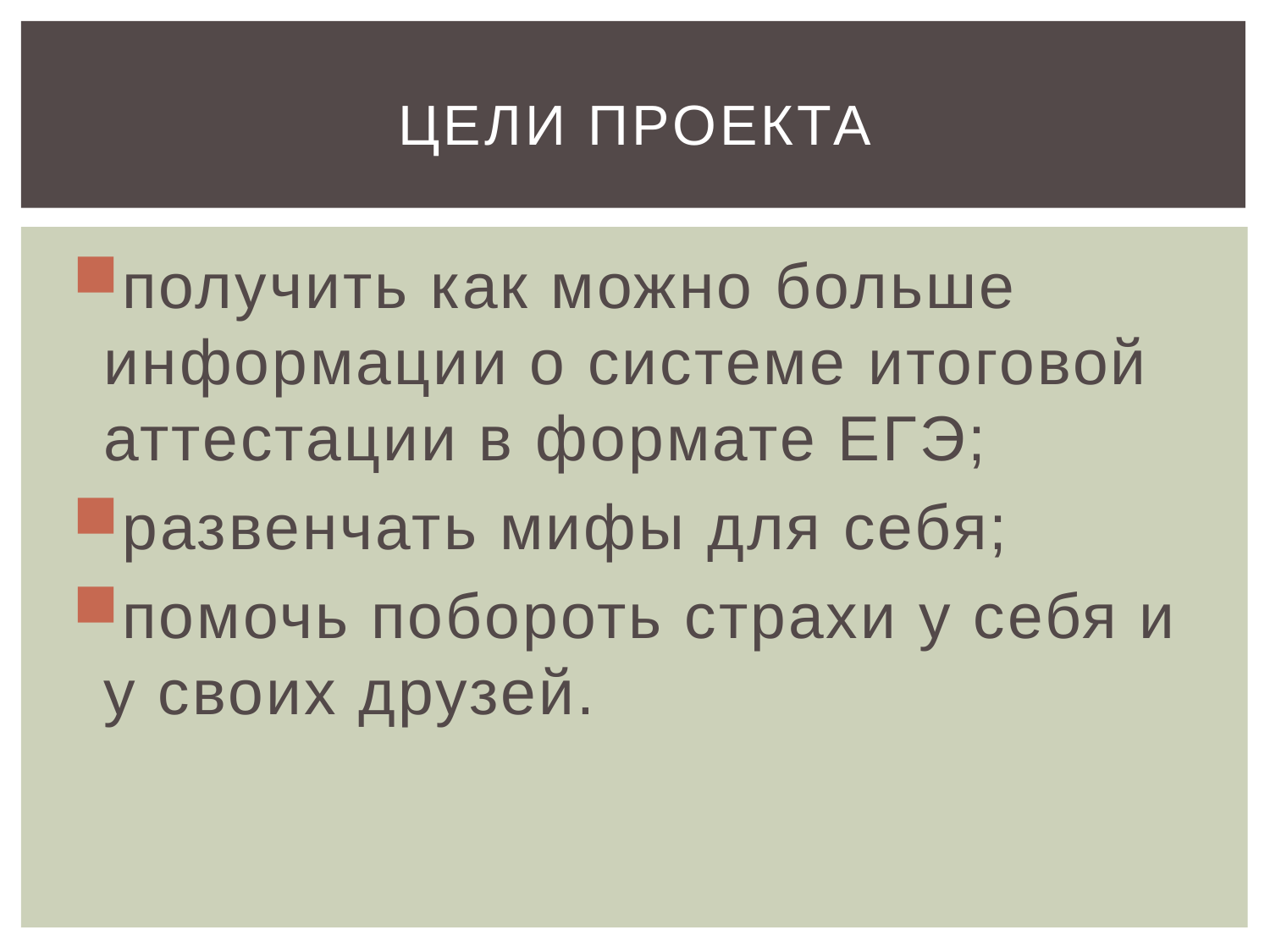

# Цели проекта
получить как можно больше информации о системе итоговой аттестации в формате ЕГЭ;
развенчать мифы для себя;
помочь побороть страхи у себя и у своих друзей.